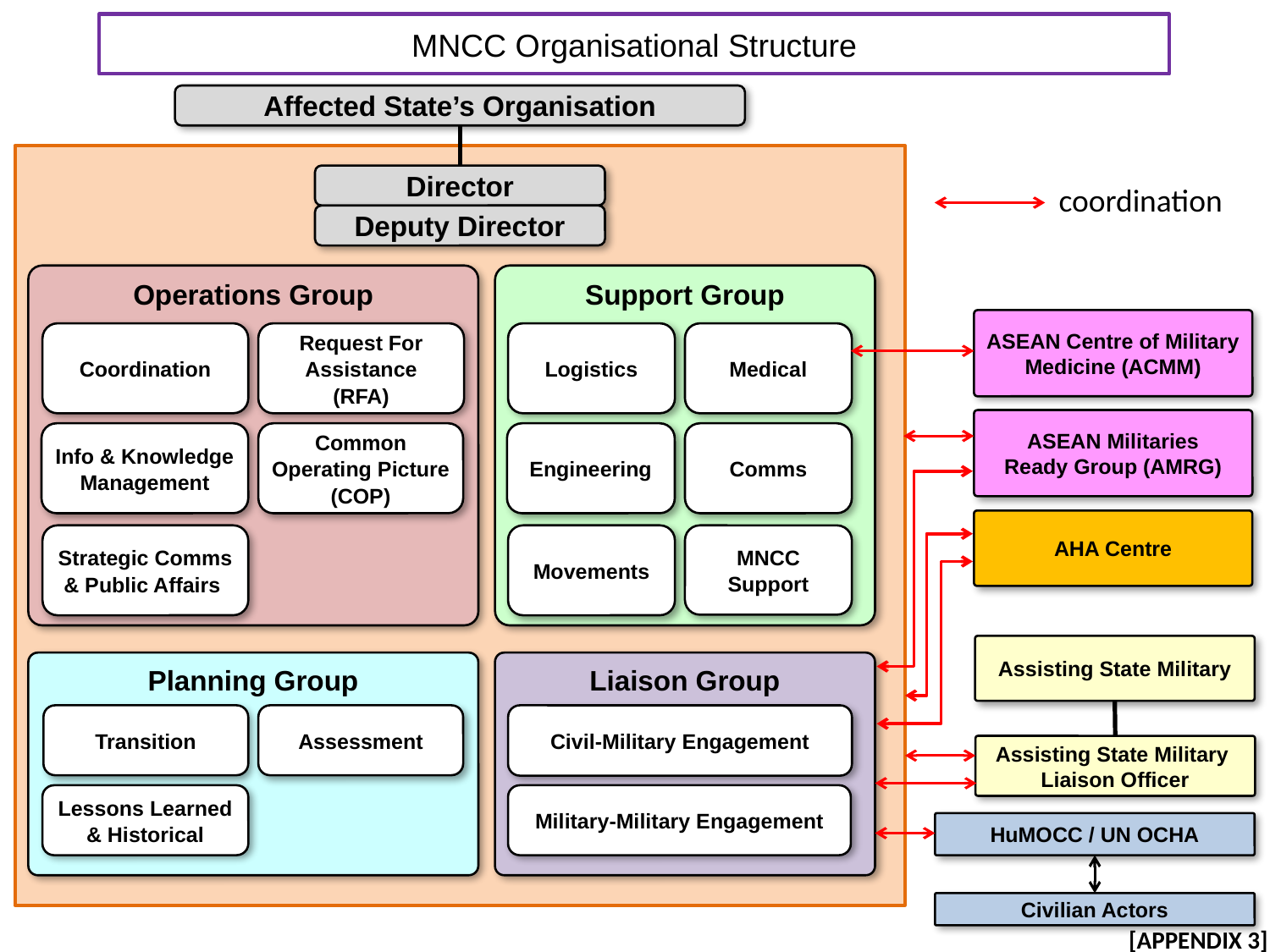

MNCC Organisational Structure
Affected State’s Organisation

Director
coordination
Deputy Director
Operations Group

Support Group

ASEAN Centre of Military
Medicine (ACMM)
Coordination
Request For Assistance
(RFA)
Logistics
Medical
ASEAN Militaries
Ready Group (AMRG)
Info & Knowledge Management
Common Operating Picture
(COP)
Engineering
Comms

AHA Centre
Strategic Comms
& Public Affairs
Movements
MNCC Support

Assisting State Military
Planning Group

Liaison Group

Transition
Assessment
Civil-Military Engagement
Assisting State Military
Liaison Officer
Lessons Learned & Historical
Military-Military Engagement
HuMOCC / UN OCHA
Civilian Actors
[APPENDIX 3]